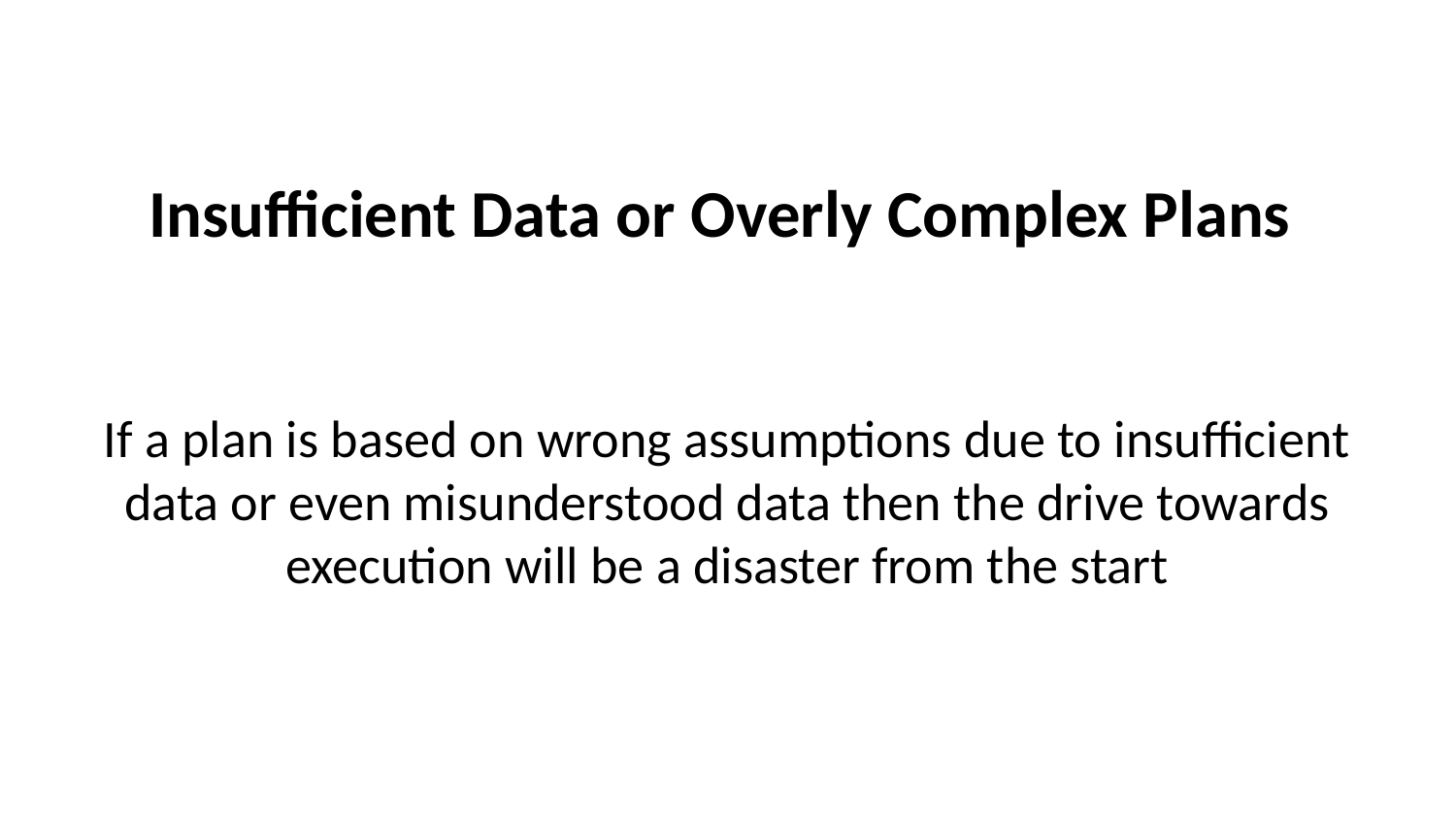

# Insufficient Data or Overly Complex Plans
If a plan is based on wrong assumptions due to insufficient data or even misunderstood data then the drive towards execution will be a disaster from the start